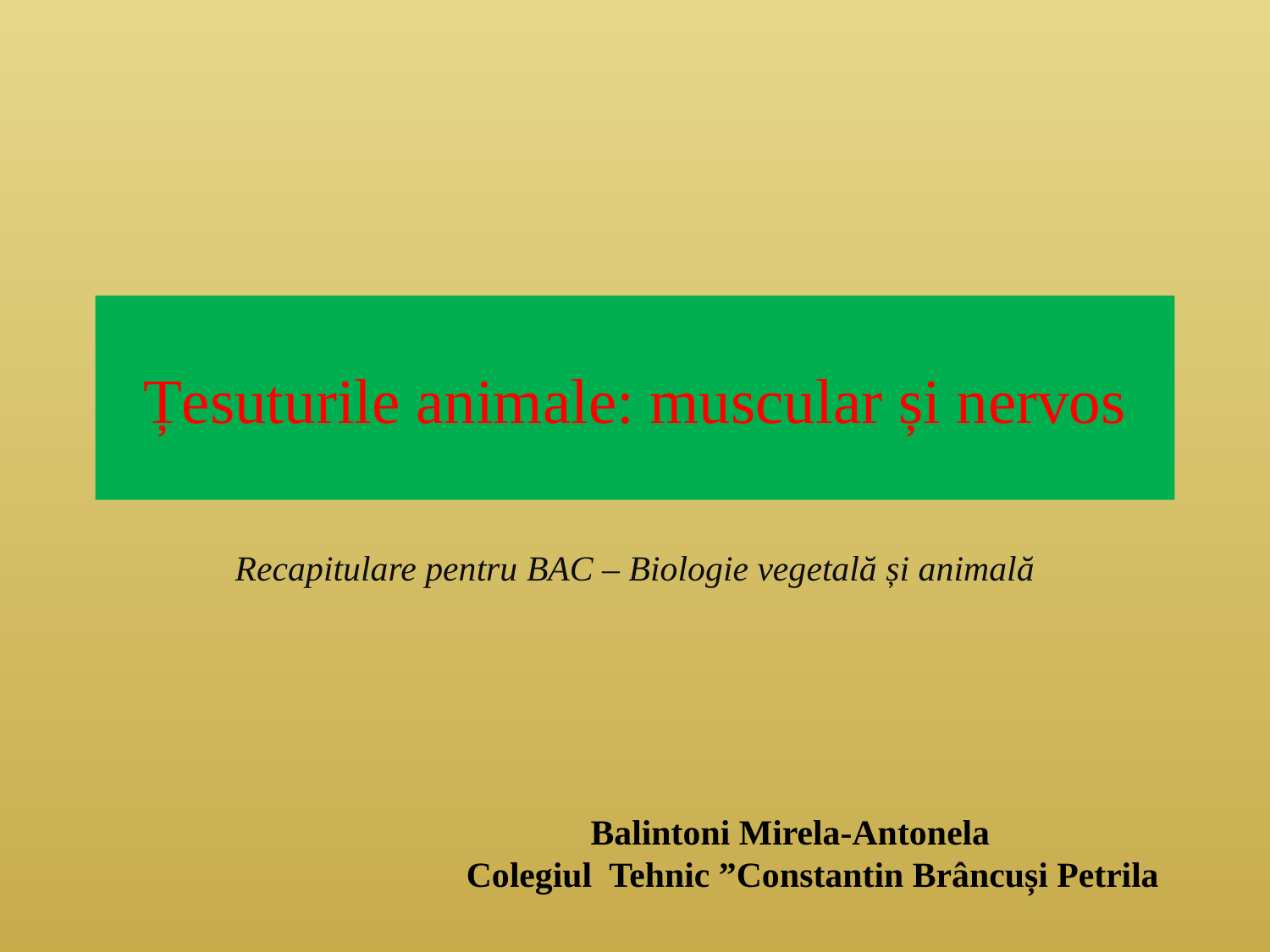

# Țesuturile animale: muscular și nervos
Recapitulare pentru BAC – Biologie vegetală și animală

              Balintoni Mirela-Antonela
Colegiul  Tehnic ”Constantin Brâncuși Petrila